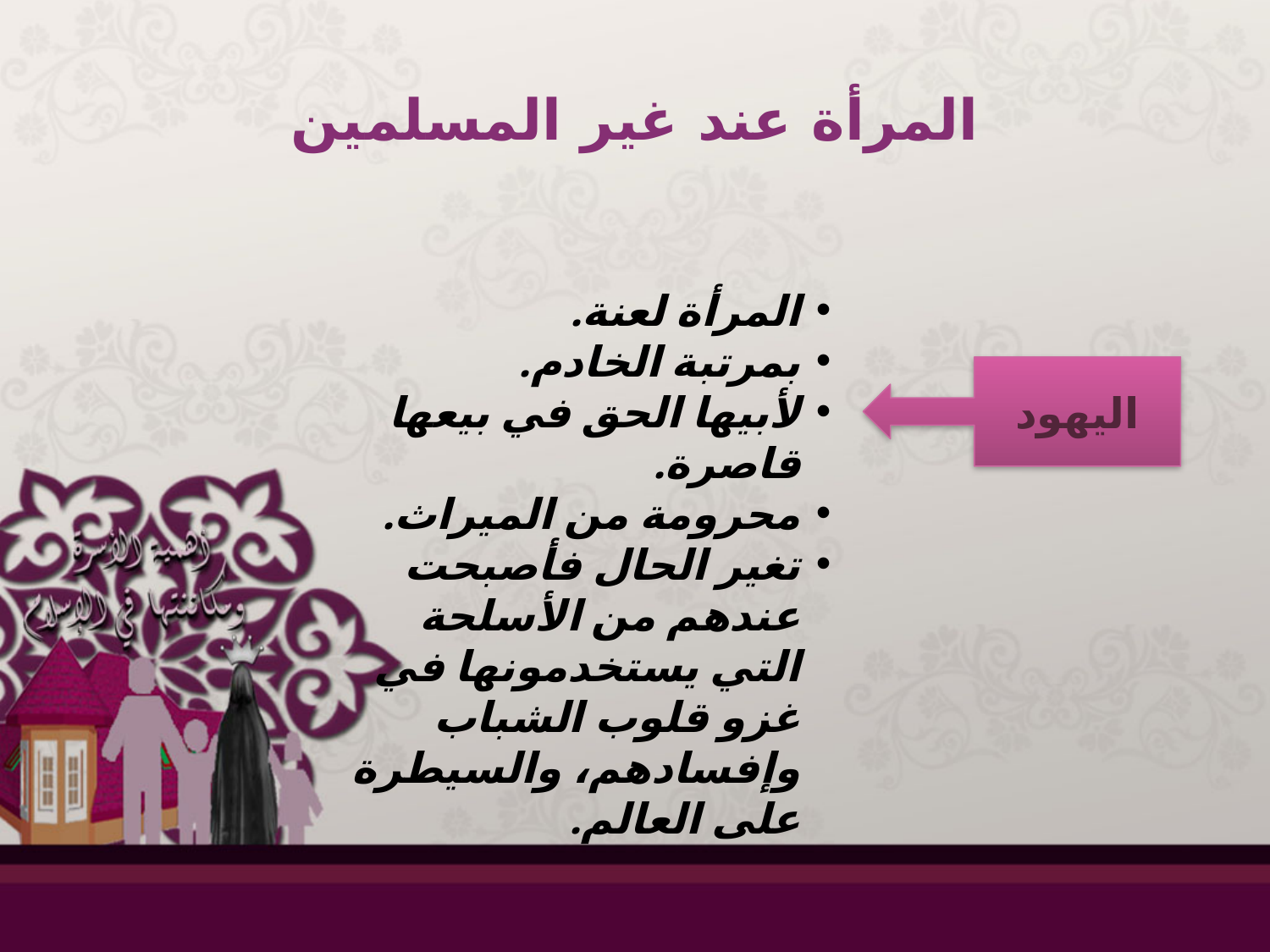

# المرأة عند غير المسلمين
المرأة لعنة.
بمرتبة الخادم.
لأبيها الحق في بيعها قاصرة.
محرومة من الميراث.
تغير الحال فأصبحت عندهم من الأسلحة التي يستخدمونها في غزو قلوب الشباب وإفسادهم، والسيطرة على العالم.

اليهود